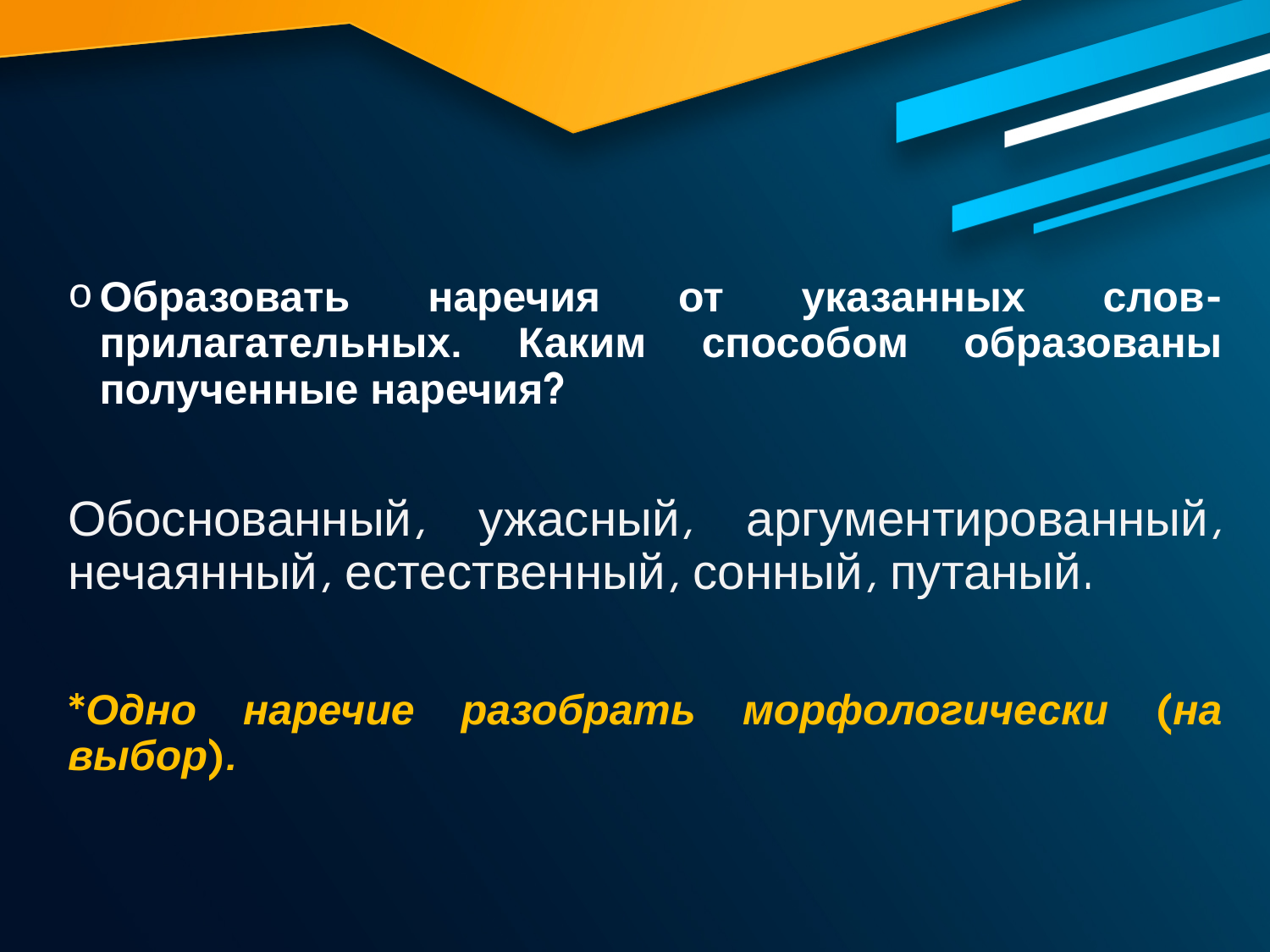

Образовать наречия от указанных слов-прилагательных. Каким способом образованы полученные наречия?

Обоснованный, ужасный, аргументированный, нечаянный, естественный, сонный, путаный.

*Одно наречие разобрать морфологически (на выбор).